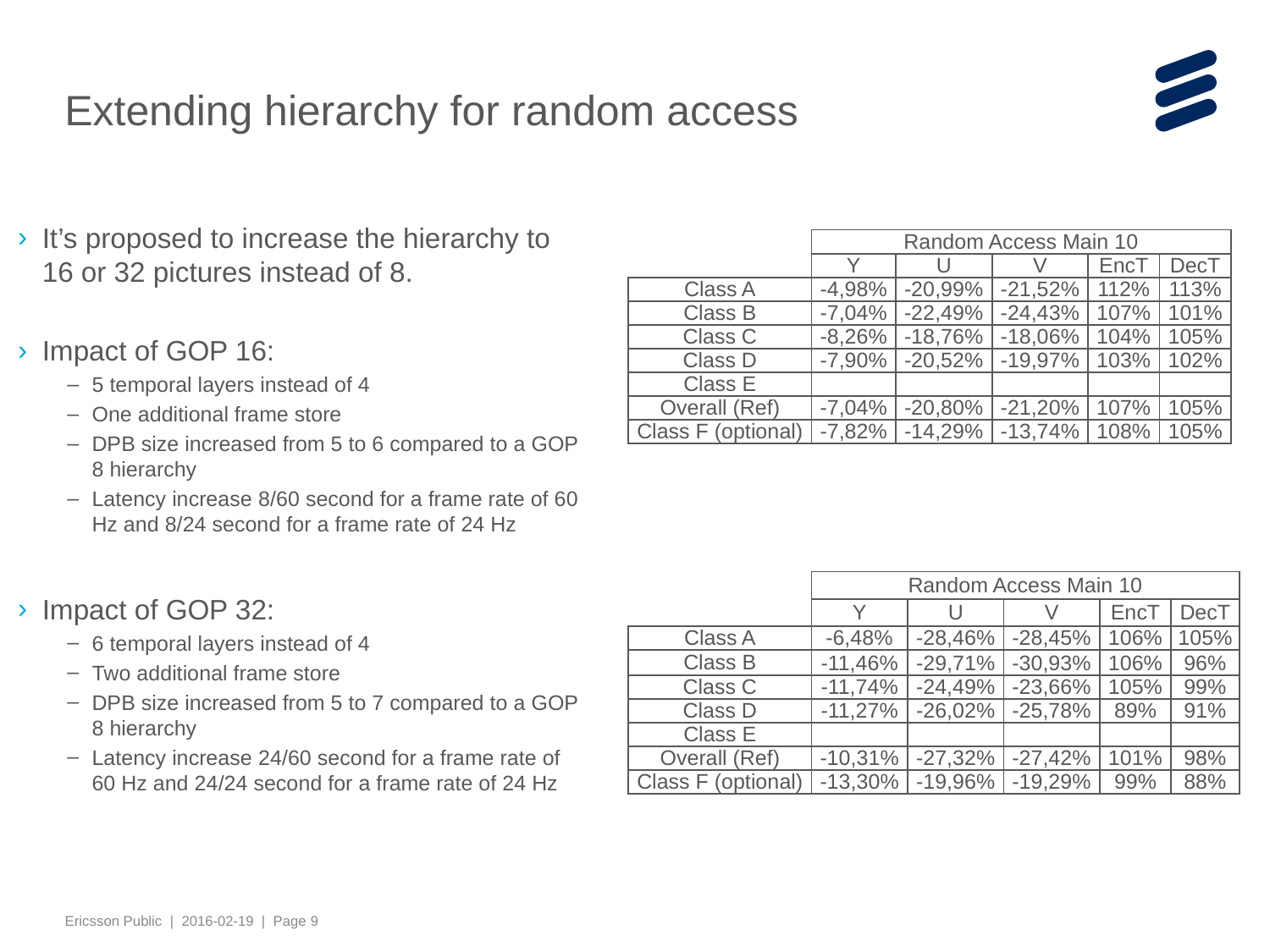

# Extending hierarchy for random access
It’s proposed to increase the hierarchy to 16 or 32 pictures instead of 8.

Impact of GOP 16:
5 temporal layers instead of 4
One additional frame store
DPB size increased from 5 to 6 compared to a GOP 8 hierarchy
Latency increase 8/60 second for a frame rate of 60 Hz and 8/24 second for a frame rate of 24 Hz

Impact of GOP 32:
6 temporal layers instead of 4
Two additional frame store
DPB size increased from 5 to 7 compared to a GOP 8 hierarchy
Latency increase 24/60 second for a frame rate of 60 Hz and 24/24 second for a frame rate of 24 Hz

|  | Random Access Main 10 |  |  |  |  |
| --- | --- | --- | --- | --- | --- |
|  | Y | U | V | EncT | DecT |
| Class A | -4,98% | -20,99% | -21,52% | 112% | 113% |
| Class B | -7,04% | -22,49% | -24,43% | 107% | 101% |
| Class C | -8,26% | -18,76% | -18,06% | 104% | 105% |
| Class D | -7,90% | -20,52% | -19,97% | 103% | 102% |
| Class E |  |  |  |  |  |
| Overall (Ref) | -7,04% | -20,80% | -21,20% | 107% | 105% |
| Class F (optional) | -7,82% | -14,29% | -13,74% | 108% | 105% |
|  | Random Access Main 10 |  |  |  |  |
| --- | --- | --- | --- | --- | --- |
|  | Y | U | V | EncT | DecT |
| Class A | -6,48% | -28,46% | -28,45% | 106% | 105% |
| Class B | -11,46% | -29,71% | -30,93% | 106% | 96% |
| Class C | -11,74% | -24,49% | -23,66% | 105% | 99% |
| Class D | -11,27% | -26,02% | -25,78% | 89% | 91% |
| Class E |  |  |  |  |  |
| Overall (Ref) | -10,31% | -27,32% | -27,42% | 101% | 98% |
| Class F (optional) | -13,30% | -19,96% | -19,29% | 99% | 88% |